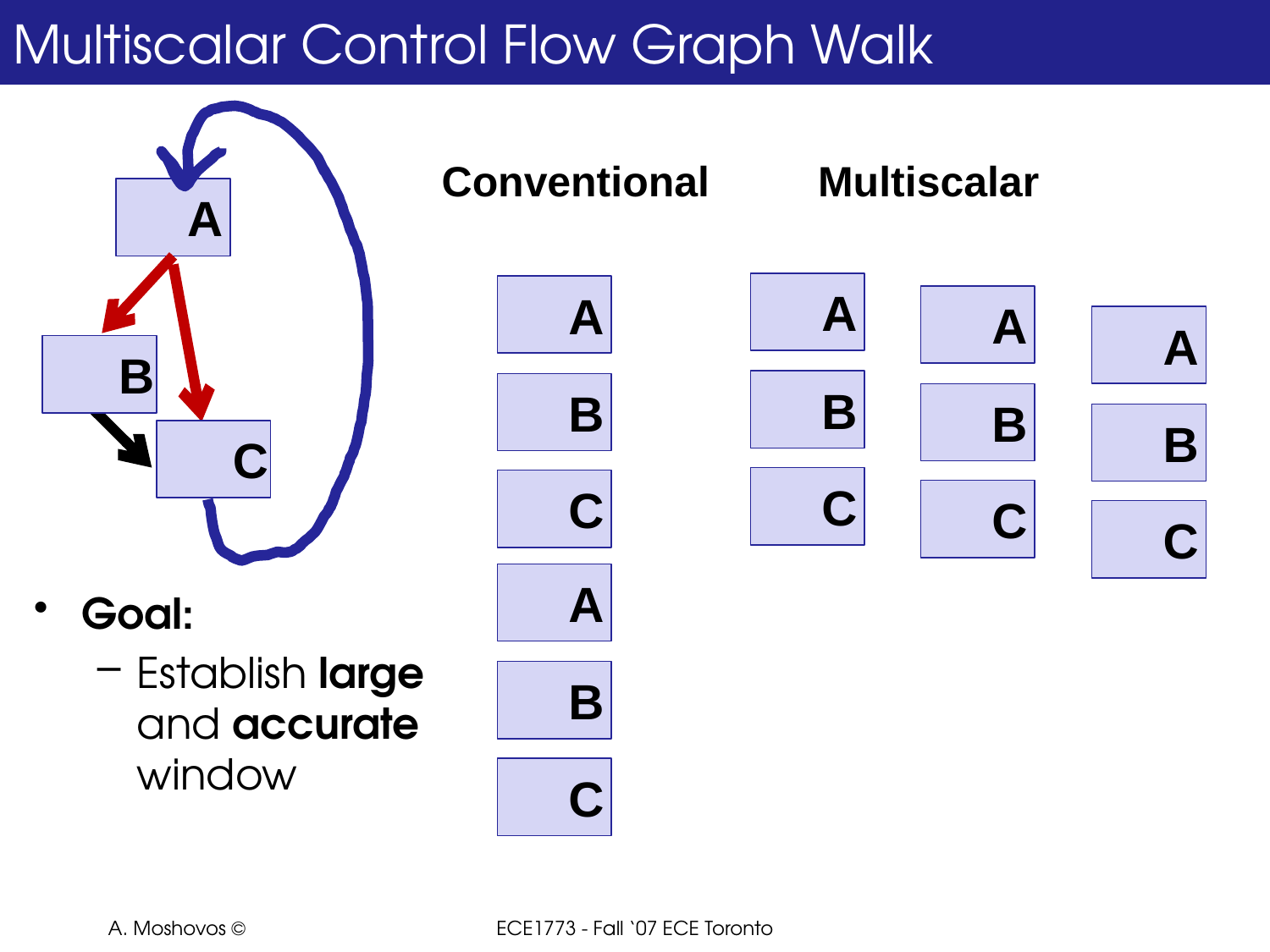

# Multiscalar Control Flow Graph Walk

Conventional
Multiscalar
A
A
A
A
A
B
B
B
B
B
C
C
C
C
C
A
Goal:
Establish large and accurate window
B
C
A. Moshovos ©
ECE1773 - Fall ‘07 ECE Toronto